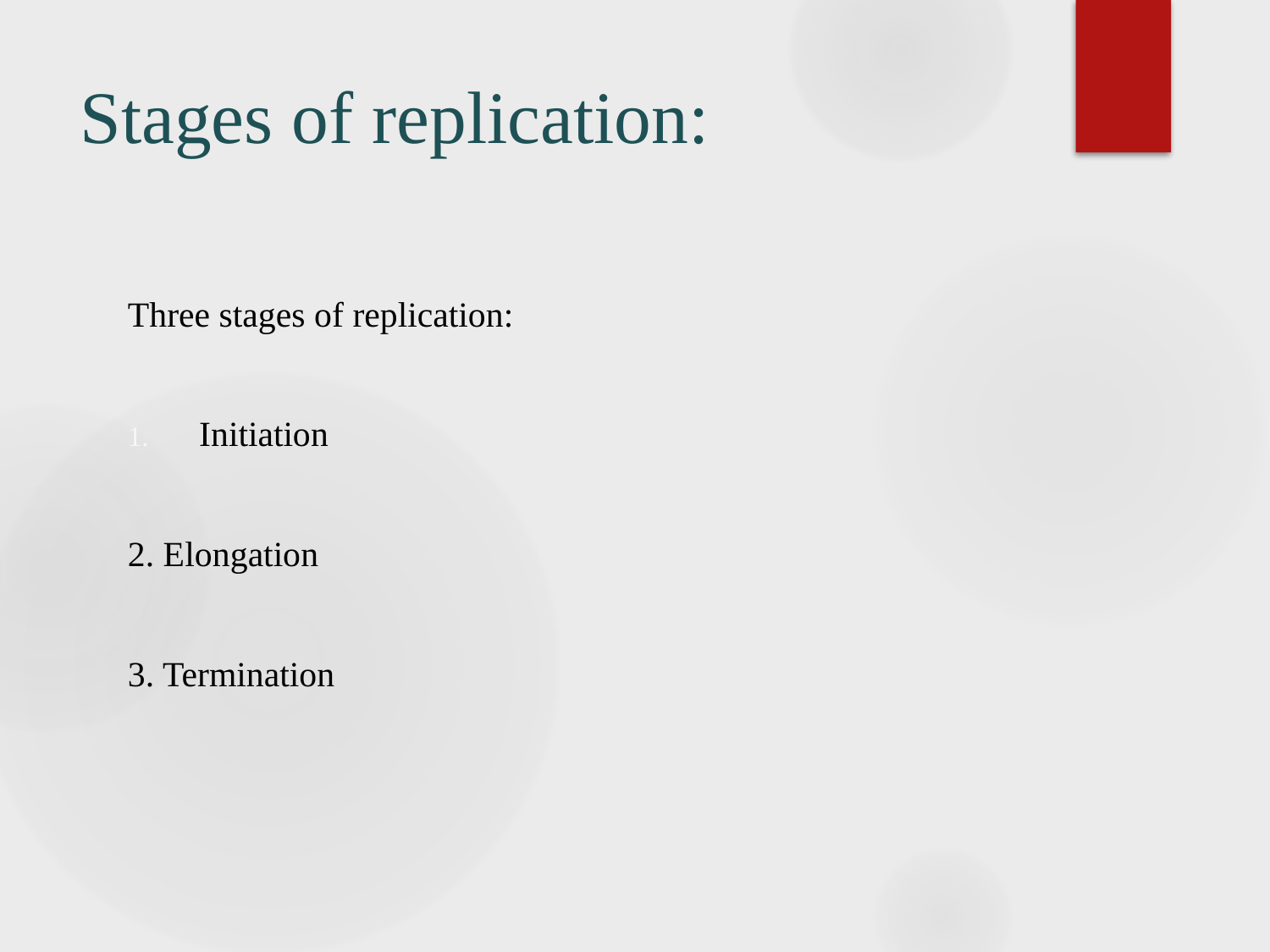

# Stages of replication:
Three stages of replication:

Initiation

2. Elongation

3. Termination